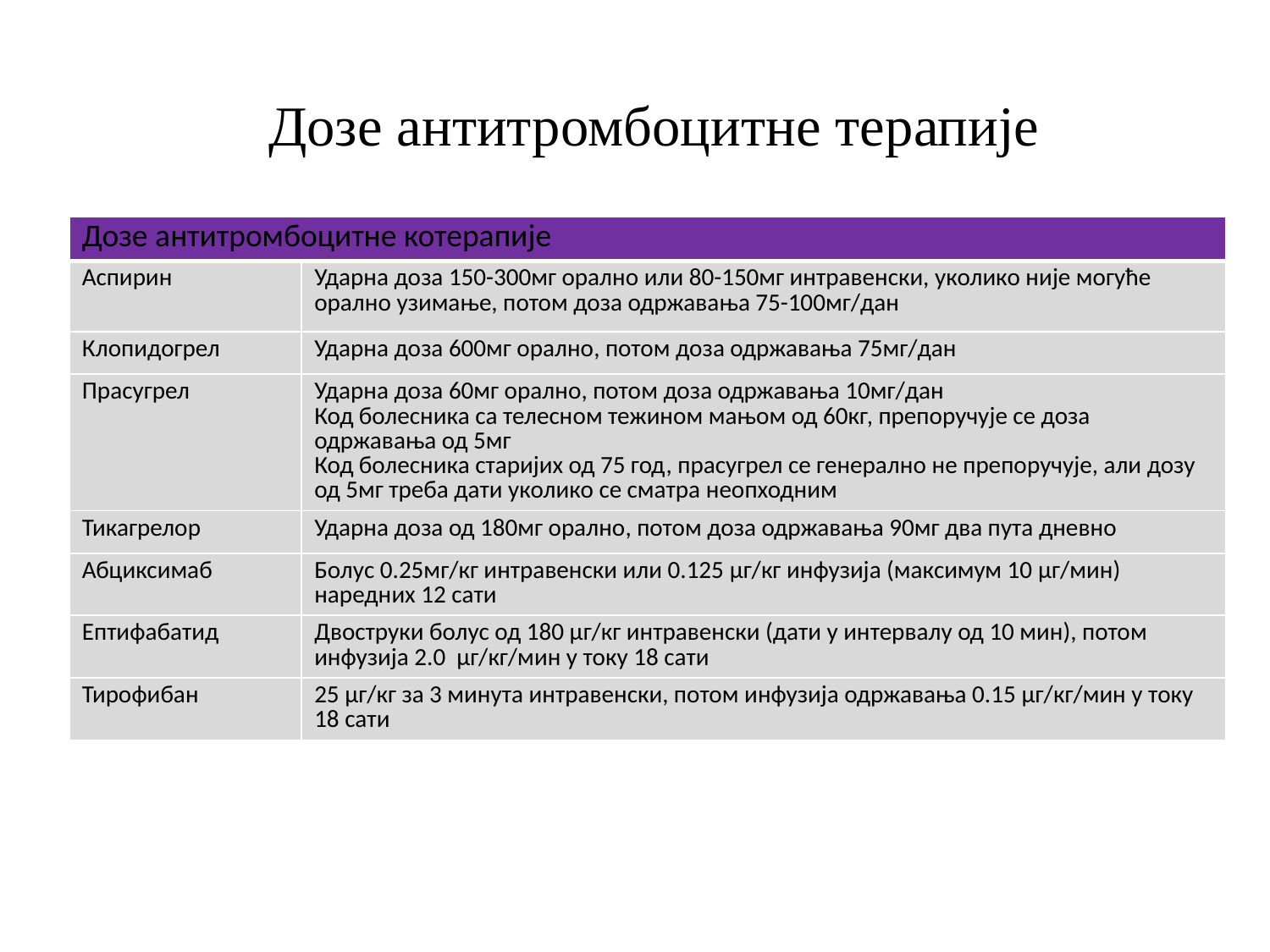

# Дозе антитромбоцитне терапије
| Дозе антитромбоцитне котерапије |  |
| --- | --- |
| Аспирин | Ударна доза 150-300мг орално или 80-150мг интравенски, уколико није могуће орално узимање, потом доза одржавања 75-100мг/дан |
| Клопидогрел | Ударна доза 600мг орално, потом доза одржавања 75мг/дан |
| Прасугрел | Ударна доза 60мг орално, потом доза одржавања 10мг/дан Код болесника са телесном тежином мањом од 60кг, препоручује се доза одржавања од 5мг Код болесника старијих од 75 год, прасугрел се генерално не препоручује, али дозу од 5мг треба дати уколико се сматра неопходним |
| Тикагрелор | Ударна доза од 180мг орално, потом доза одржавања 90мг два пута дневно |
| Абциксимаб | Болус 0.25мг/кг интравенски или 0.125 μг/кг инфузија (максимум 10 μг/мин) наредних 12 сати |
| Ептифабатид | Двоструки болус од 180 μг/кг интравенски (дати у интервалу од 10 мин), потом инфузија 2.0 μг/кг/мин у току 18 сати |
| Тирофибан | 25 μг/кг за 3 минута интравенски, потом инфузија одржавања 0.15 μг/кг/мин у току 18 сати |